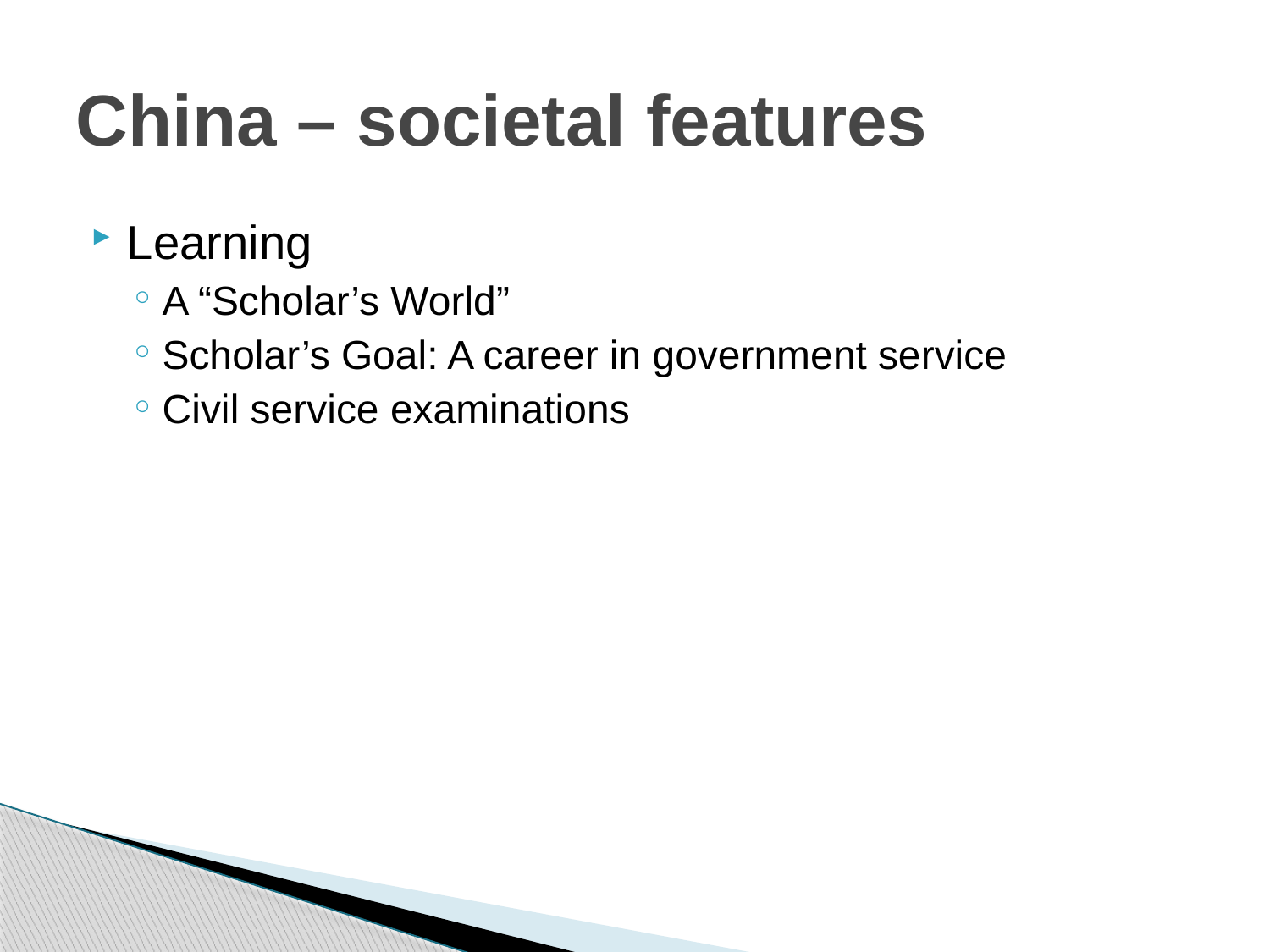

# China – societal features
Learning
A “Scholar’s World”
Scholar’s Goal: A career in government service
Civil service examinations